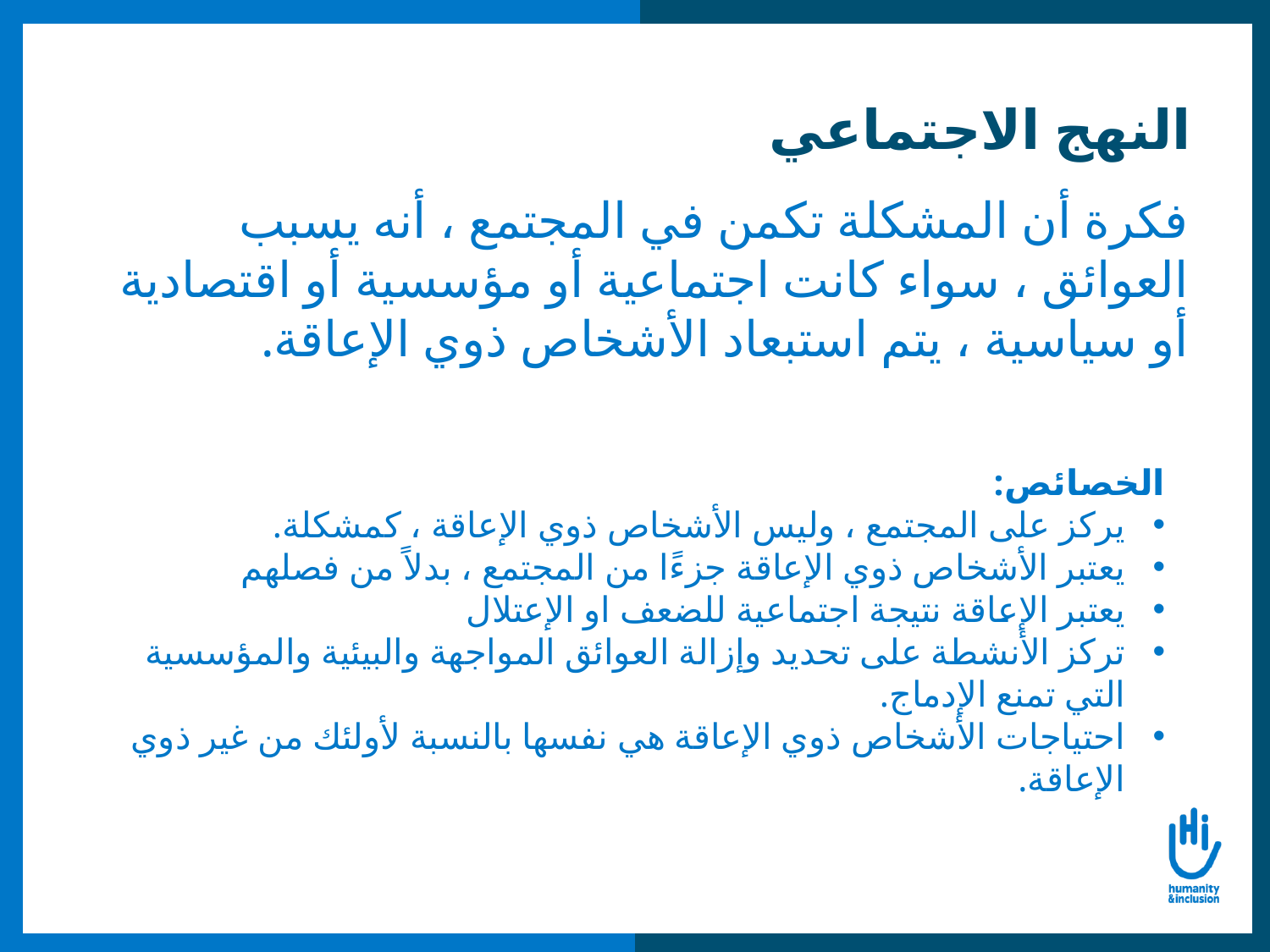

# النهج الاجتماعي
فكرة أن المشكلة تكمن في المجتمع ، أنه يسبب العوائق ، سواء كانت اجتماعية أو مؤسسية أو اقتصادية أو سياسية ، يتم استبعاد الأشخاص ذوي الإعاقة.
الخصائص:
يركز على المجتمع ، وليس الأشخاص ذوي الإعاقة ، كمشكلة.
يعتبر الأشخاص ذوي الإعاقة جزءًا من المجتمع ، بدلاً من فصلهم
يعتبر الإعاقة نتيجة اجتماعية للضعف او الإعتلال
تركز الأنشطة على تحديد وإزالة العوائق المواجهة والبيئية والمؤسسية التي تمنع الإدماج.
احتياجات الأشخاص ذوي الإعاقة هي نفسها بالنسبة لأولئك من غير ذوي الإعاقة.